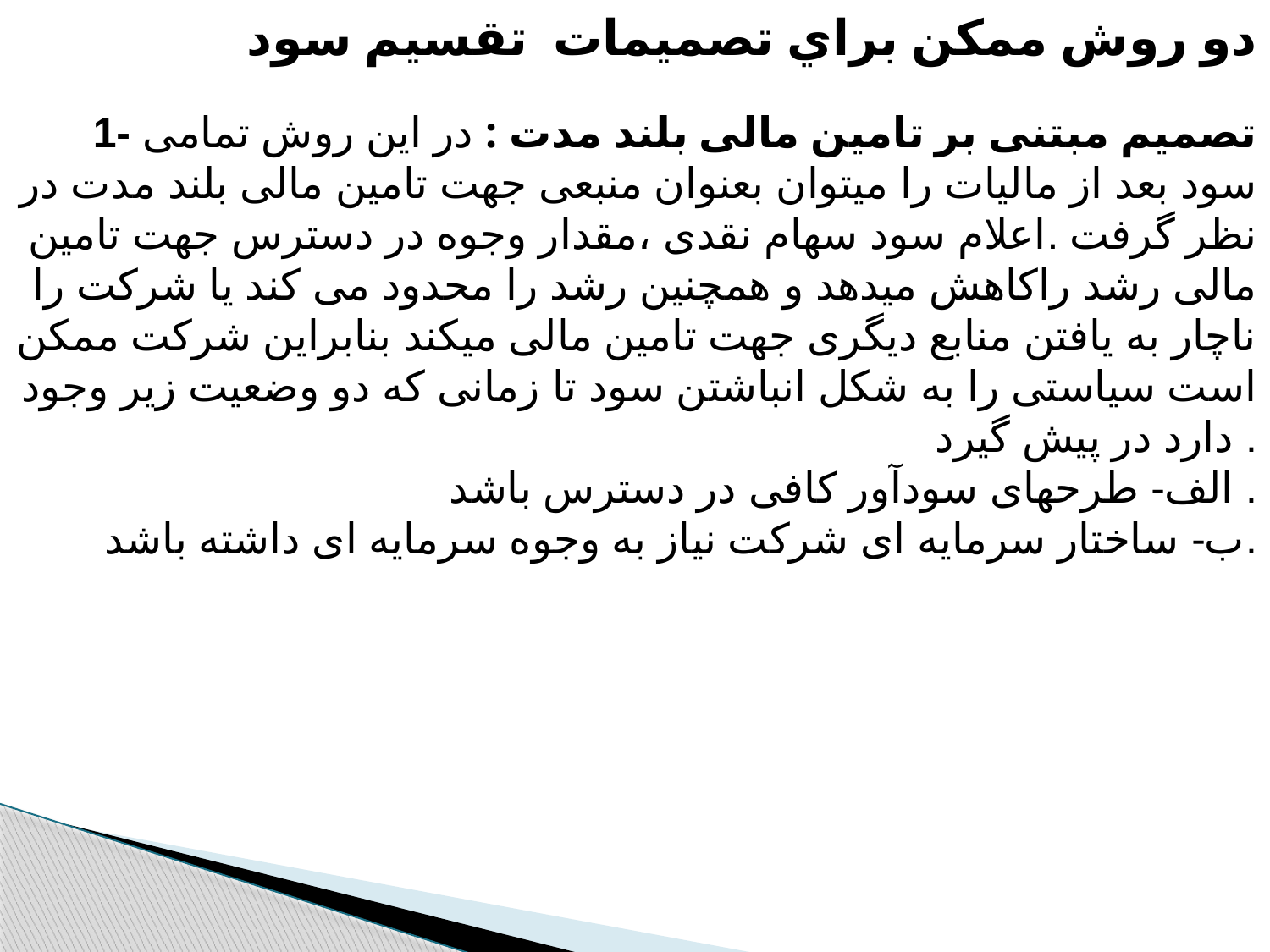

دو روش ممكن براي تصميمات  تقسيم سود

1- تصمیم مبتنی بر تامین مالی بلند مدت : در این روش تمامی سود بعد از مالیات را میتوان بعنوان منبعی جهت تامین مالی بلند مدت در نظر گرفت .اعلام سود سهام نقدی ،مقدار وجوه در دسترس جهت تامین مالی رشد راکاهش میدهد و همچنین رشد را محدود می کند یا شرکت را ناچار به یافتن منابع دیگری جهت تامین مالی میکند بنابراین شرکت ممکن است سیاستی را به شکل انباشتن سود تا زمانی که دو وضعیت زیر وجود دارد در پیش گیرد .
الف- طرحهای سودآور کافی در دسترس باشد .
ب- ساختار سرمایه ای شرکت نیاز به وجوه سرمایه ای داشته باشد.